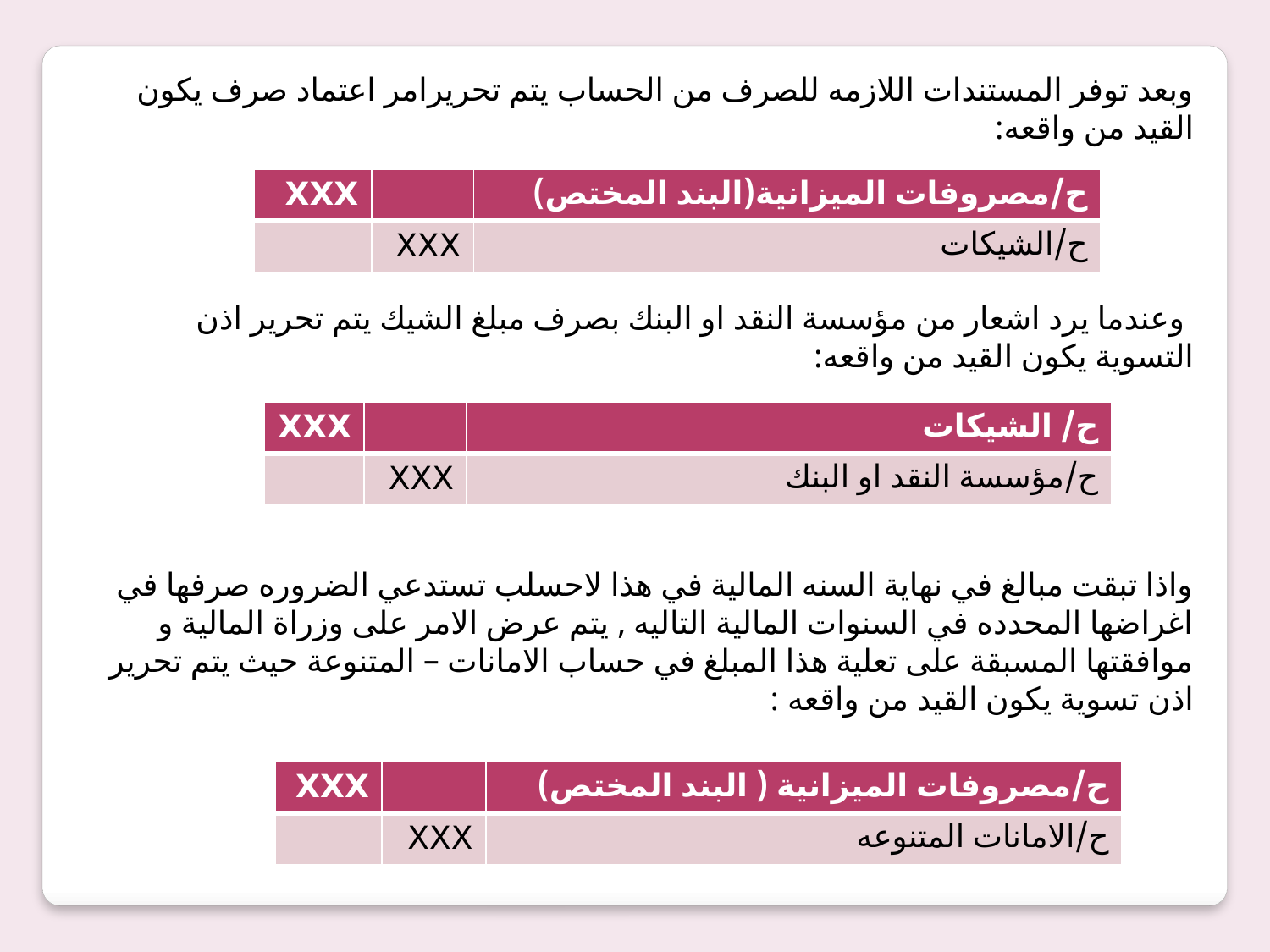

وبعد توفر المستندات اللازمه للصرف من الحساب يتم تحريرامر اعتماد صرف يكون القيد من واقعه:

 وعندما يرد اشعار من مؤسسة النقد او البنك بصرف مبلغ الشيك يتم تحرير اذن التسوية يكون القيد من واقعه:

واذا تبقت مبالغ في نهاية السنه المالية في هذا لاحسلب تستدعي الضروره صرفها في اغراضها المحدده في السنوات المالية التاليه , يتم عرض الامر على وزراة المالية و موافقتها المسبقة على تعلية هذا المبلغ في حساب الامانات – المتنوعة حيث يتم تحرير اذن تسوية يكون القيد من واقعه :

| XXX |  | ح/مصروفات الميزانية(البند المختص) |
| --- | --- | --- |
|  | XXX | ح/الشيكات |
| XXX |  | ح/ الشيكات |
| --- | --- | --- |
|  | XXX | ح/مؤسسة النقد او البنك |
| XXX |  | ح/مصروفات الميزانية ( البند المختص) |
| --- | --- | --- |
|  | XXX | ح/الامانات المتنوعه |